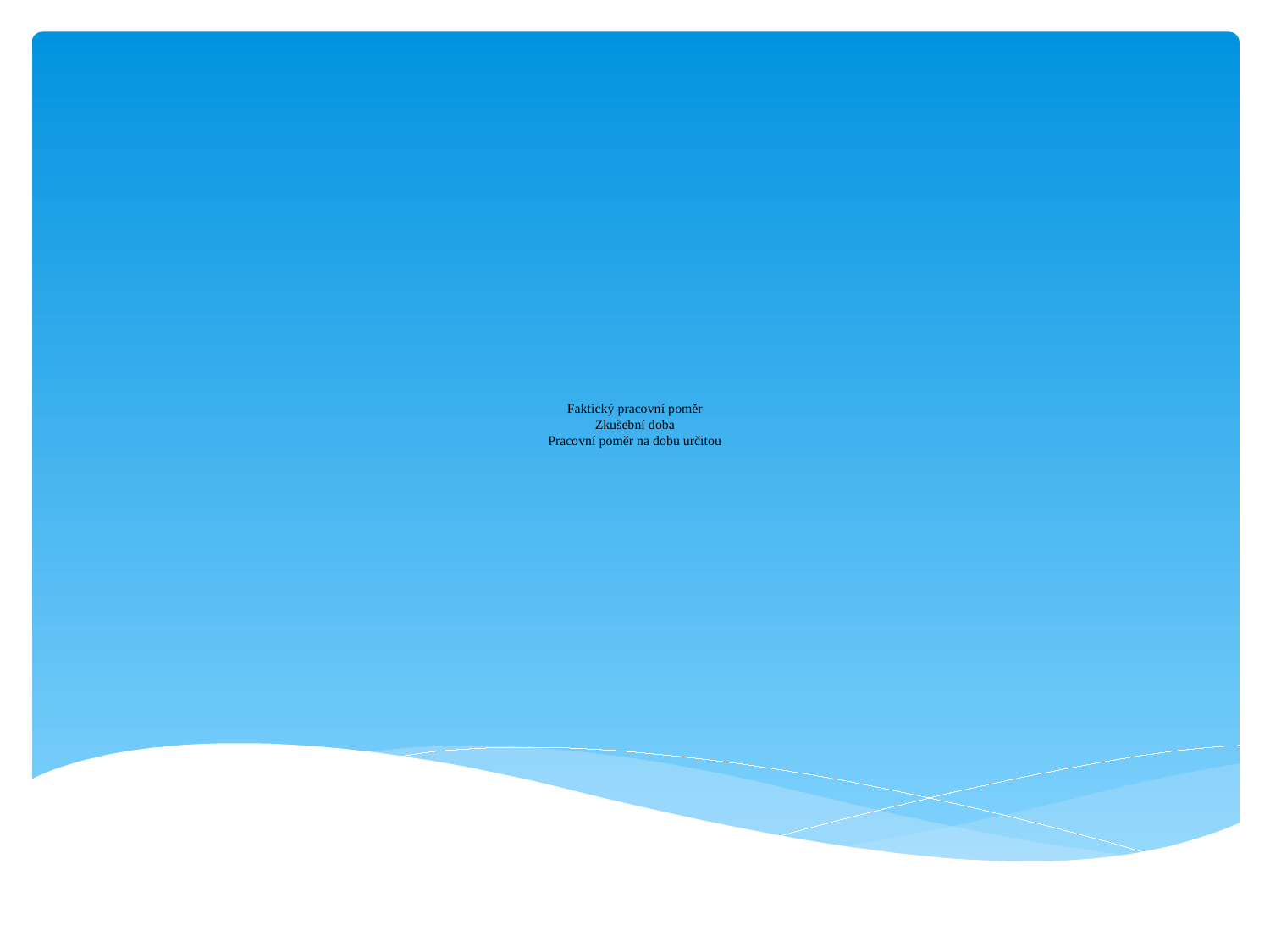

# Faktický pracovní poměr Zkušební doba Pracovní poměr na dobu určitou